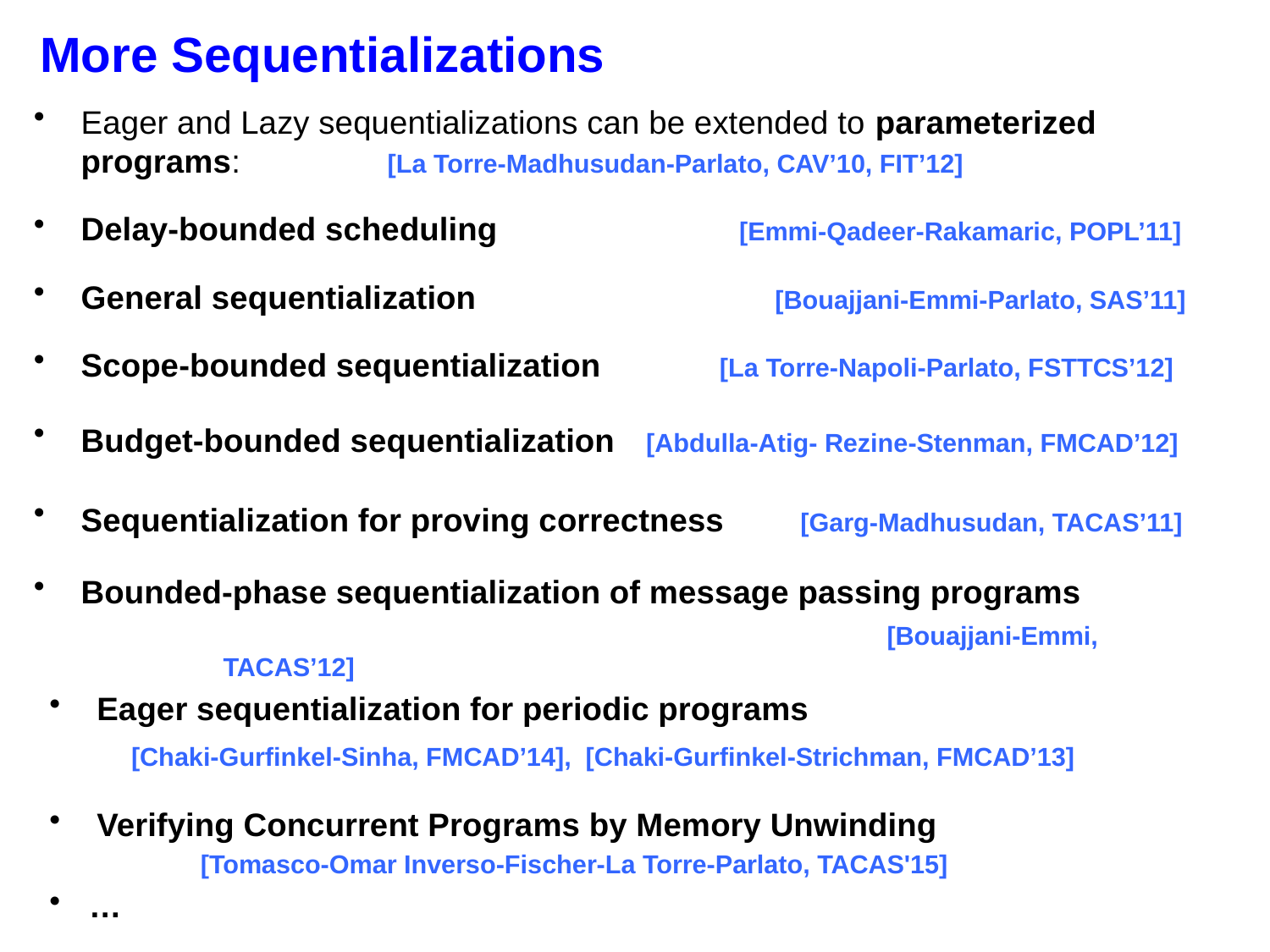

# More Sequentializations
Eager and Lazy sequentializations can be extended to parameterized programs:   			        [La Torre-Madhusudan-Parlato, CAV’10, FIT’12]

Delay-bounded scheduling                                      [Emmi-Qadeer-Rakamaric, POPL’11]

General sequentialization                                               [Bouajjani-Emmi-Parlato, SAS’11]

Scope-bounded sequentialization             [La Torre-Napoli-Parlato, FSTTCS’12]

Budget-bounded sequentialization   [Abdulla-Atig- Rezine-Stenman, FMCAD’12]

Sequentialization for proving correctness       [Garg-Madhusudan, TACAS’11]

Bounded-phase sequentialization of message passing programs
  	                                                                    [Bouajjani-Emmi, TACAS’12]
Eager sequentialization for periodic programs
	         [Chaki-Gurfinkel-Sinha, FMCAD’14],  [Chaki-Gurfinkel-Strichman, FMCAD’13]

Verifying Concurrent Programs by Memory Unwinding
		                     [Tomasco-Omar Inverso-Fischer-La Torre-Parlato, TACAS'15]
…